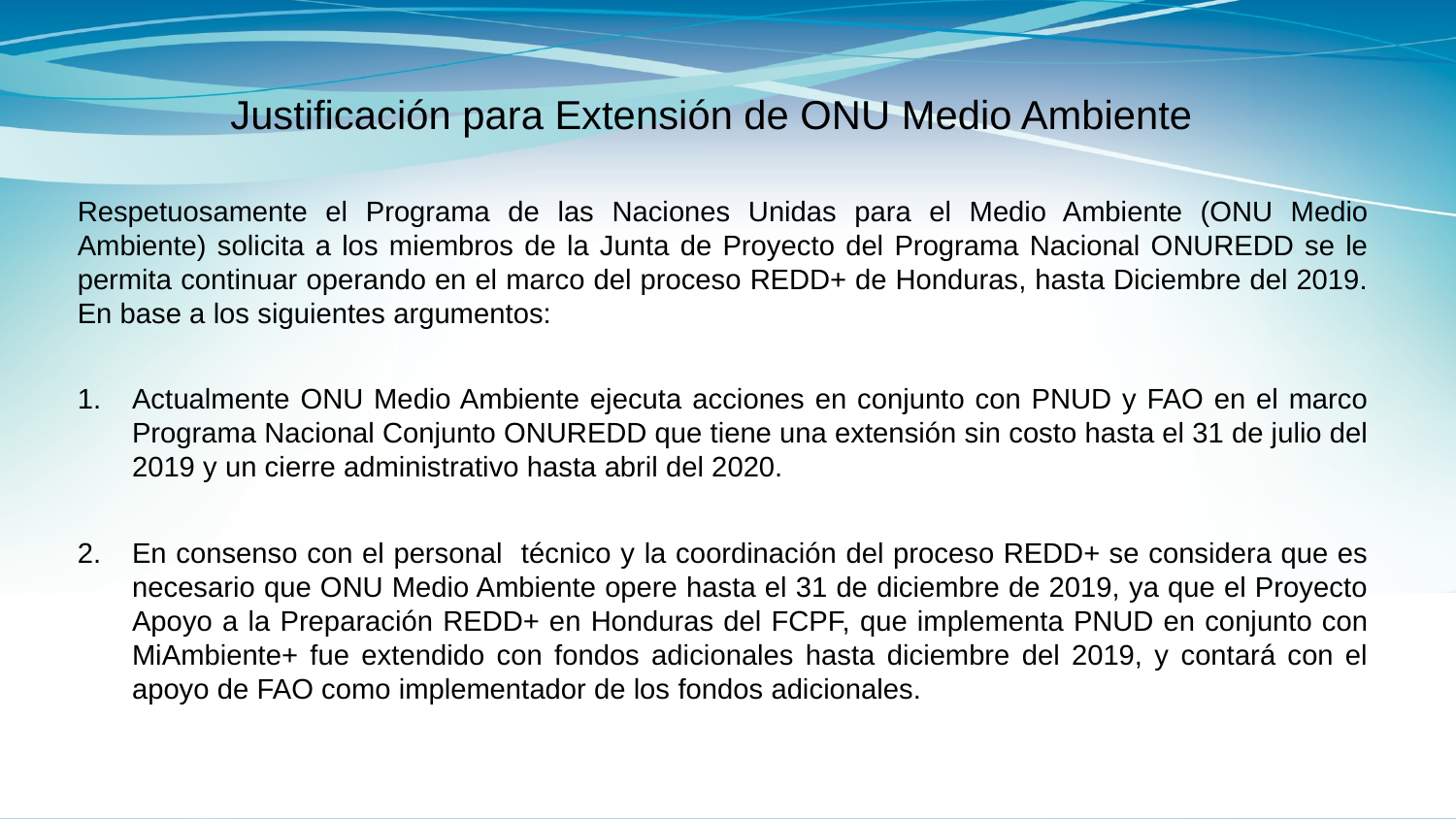

Justificación para Extensión de ONU Medio Ambiente
Respetuosamente el Programa de las Naciones Unidas para el Medio Ambiente (ONU Medio Ambiente) solicita a los miembros de la Junta de Proyecto del Programa Nacional ONUREDD se le permita continuar operando en el marco del proceso REDD+ de Honduras, hasta Diciembre del 2019. En base a los siguientes argumentos:

Actualmente ONU Medio Ambiente ejecuta acciones en conjunto con PNUD y FAO en el marco Programa Nacional Conjunto ONUREDD que tiene una extensión sin costo hasta el 31 de julio del 2019 y un cierre administrativo hasta abril del 2020.

En consenso con el personal  técnico y la coordinación del proceso REDD+ se considera que es necesario que ONU Medio Ambiente opere hasta el 31 de diciembre de 2019, ya que el Proyecto Apoyo a la Preparación REDD+ en Honduras del FCPF, que implementa PNUD en conjunto con MiAmbiente+ fue extendido con fondos adicionales hasta diciembre del 2019, y contará con el apoyo de FAO como implementador de los fondos adicionales.